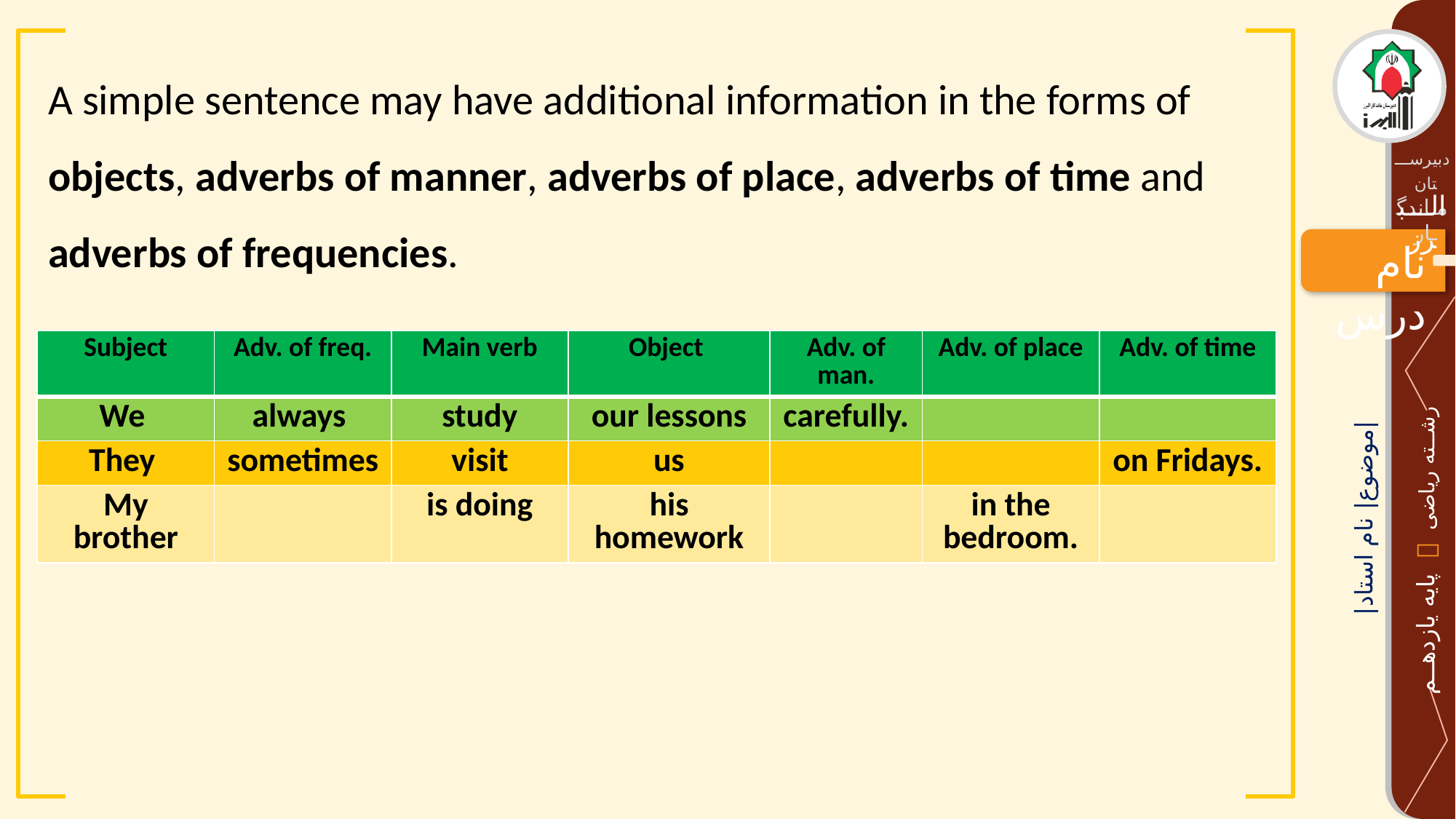

A simple sentence may have additional information in the forms of objects, adverbs of manner, adverbs of place, adverbs of time and adverbs of frequencies.

| Subject | Adv. of freq. | Main verb | Object | Adv. of man. | Adv. of place | Adv. of time |
| --- | --- | --- | --- | --- | --- | --- |
| We | always | study | our lessons | carefully. |  |  |
| They | sometimes | visit | us |  |  | on Fridays. |
| My brother |  | is doing | his homework |  | in the bedroom. |  |